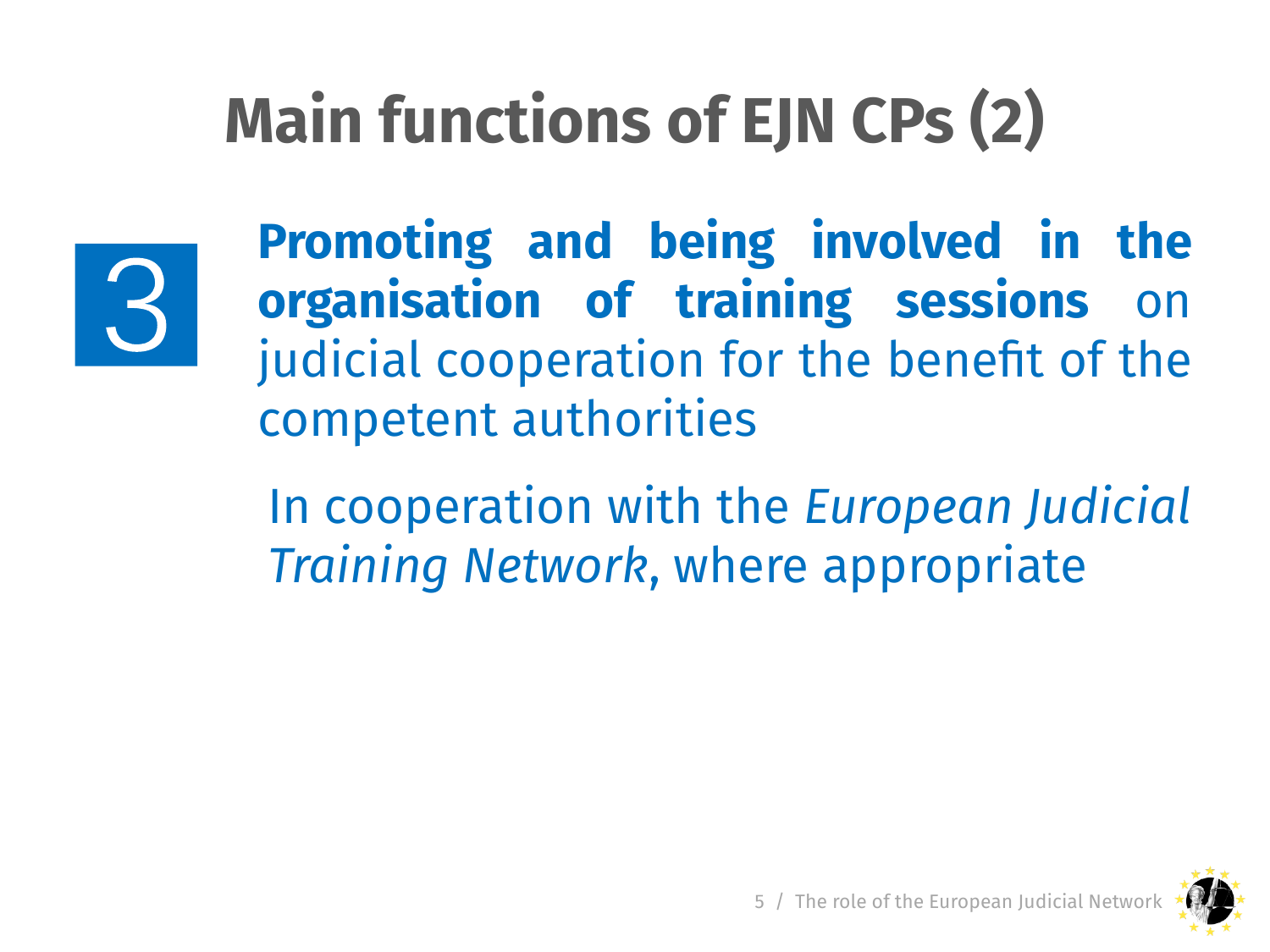

# Main functions of EJN CPs (2)
| Promoting and being involved in the organisation of training sessions on judicial cooperation for the benefit of the competent authorities |
| --- |

| In cooperation with the European Judicial Training Network, where appropriate |
| --- |
|  |
| --- |